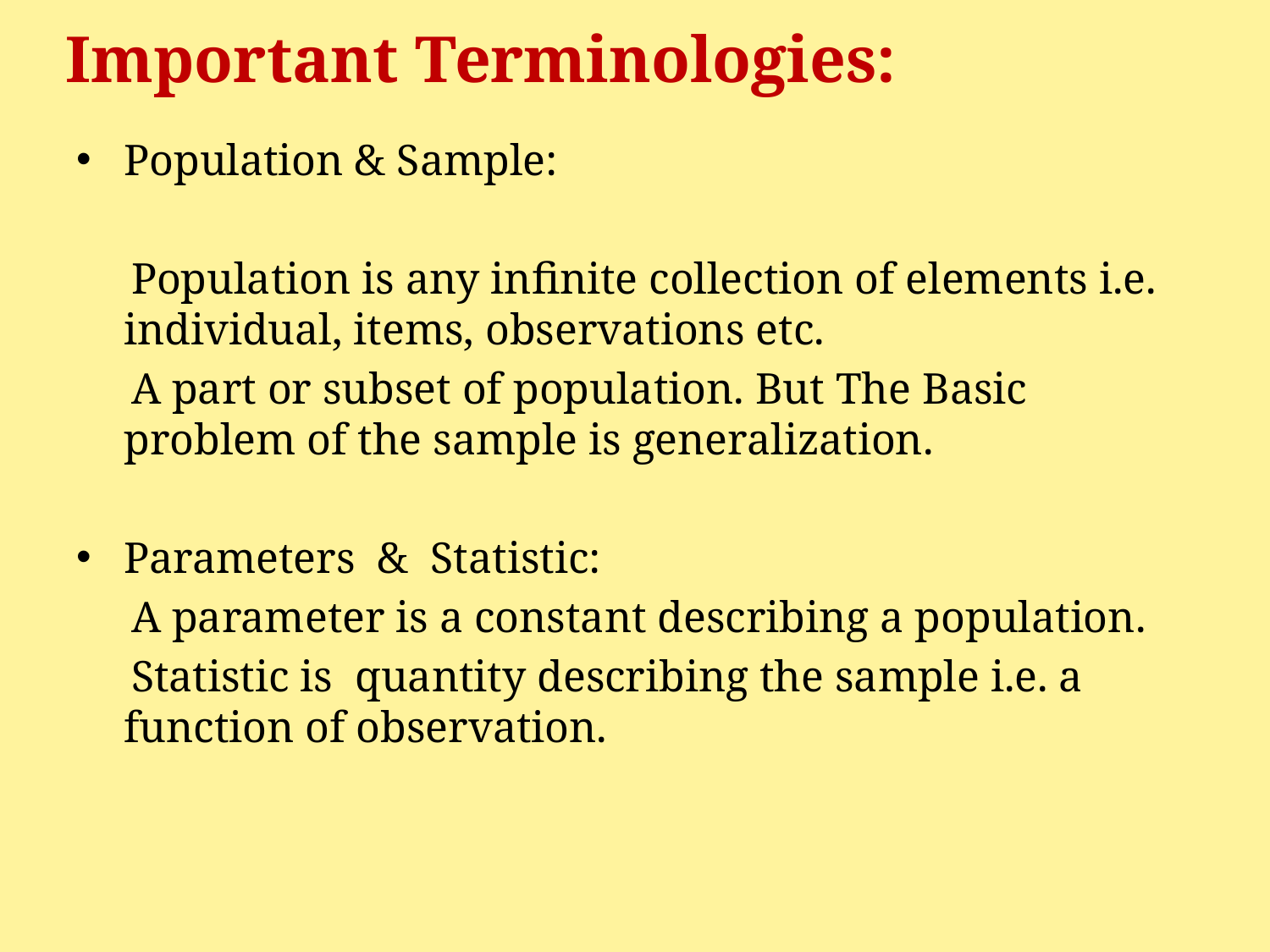

# Important Terminologies:
Population & Sample:

     Population is any infinite collection of elements i.e. individual, items, observations etc.
     A part or subset of population. But The Basic problem of the sample is generalization.

Parameters  &  Statistic:
     A parameter is a constant describing a population.
     Statistic is  quantity describing the sample i.e. a function of observation.